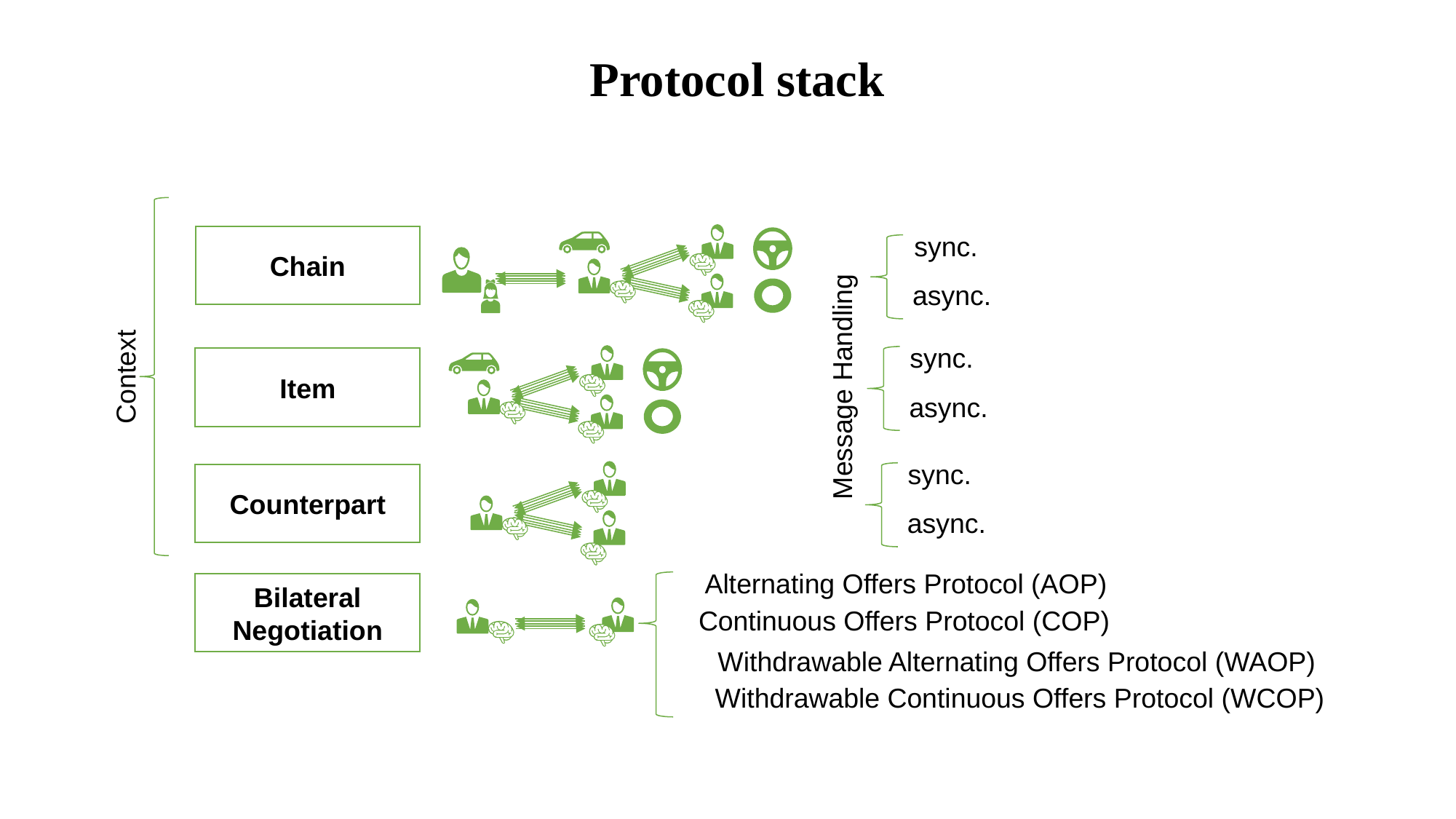

Protocol stack

sync.

Chain

async.

sync.

Item

Context
Message Handling

async.

sync.

Counterpart

async.

Alternating Offers Protocol (AOP)

Bilateral
Negotiation

Continuous Offers Protocol (COP)

Withdrawable Alternating Offers Protocol (WAOP)
Withdrawable Continuous Offers Protocol (WCOP)